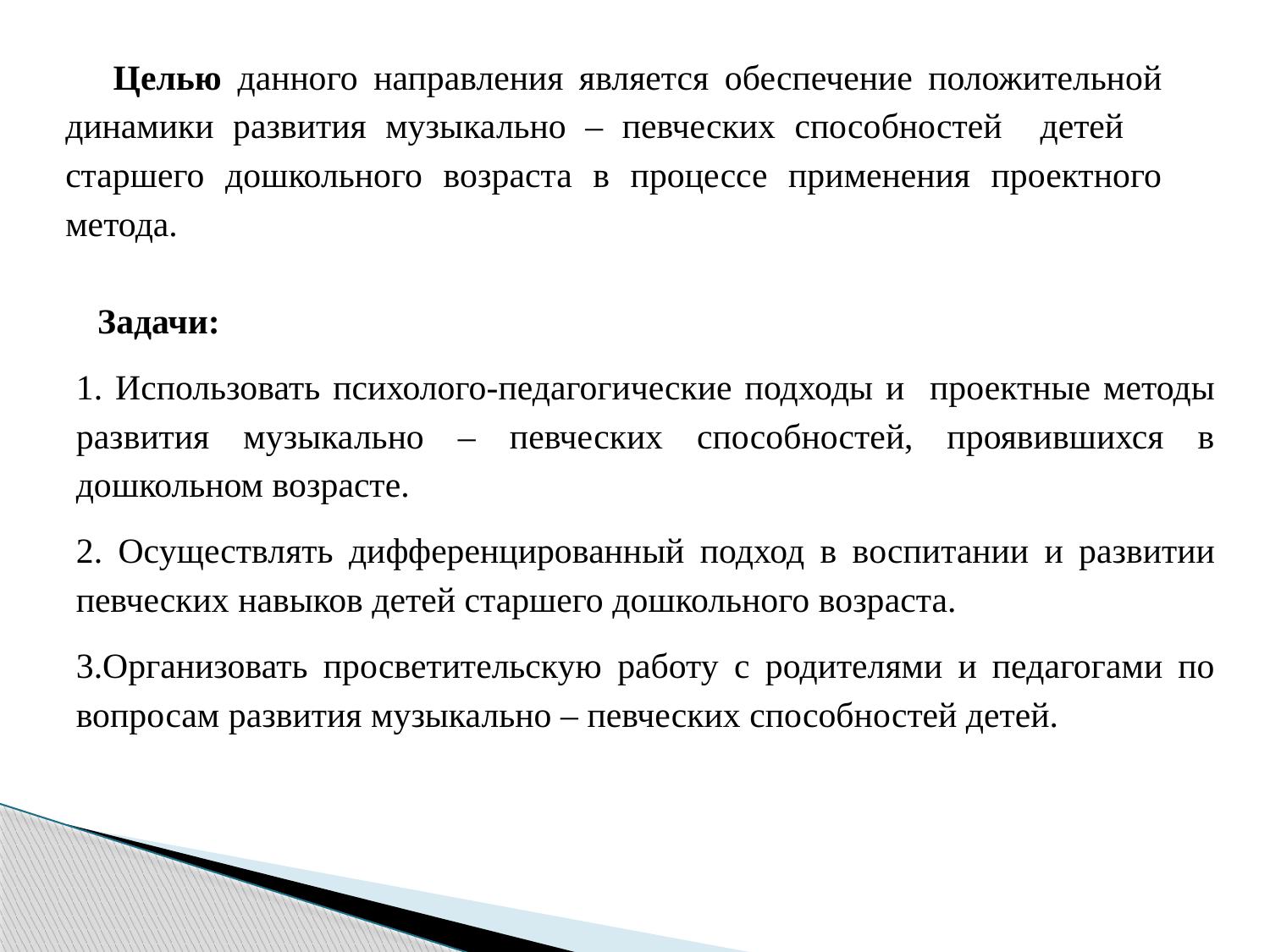

Целью данного направления является обеспечение положительной динамики развития музыкально – певческих способностей  детей   старшего дошкольного возраста в процессе применения проектного метода.

      Задачи:
1. Использовать психолого-педагогические подходы и  проектные методы развития музыкально – певческих способностей, проявившихся в дошкольном возрасте.
2. Осуществлять дифференцированный подход в воспитании и развитии певческих навыков детей старшего дошкольного возраста.
3.Организовать просветительскую работу с родителями и педагогами по вопросам развития музыкально – певческих способностей детей.